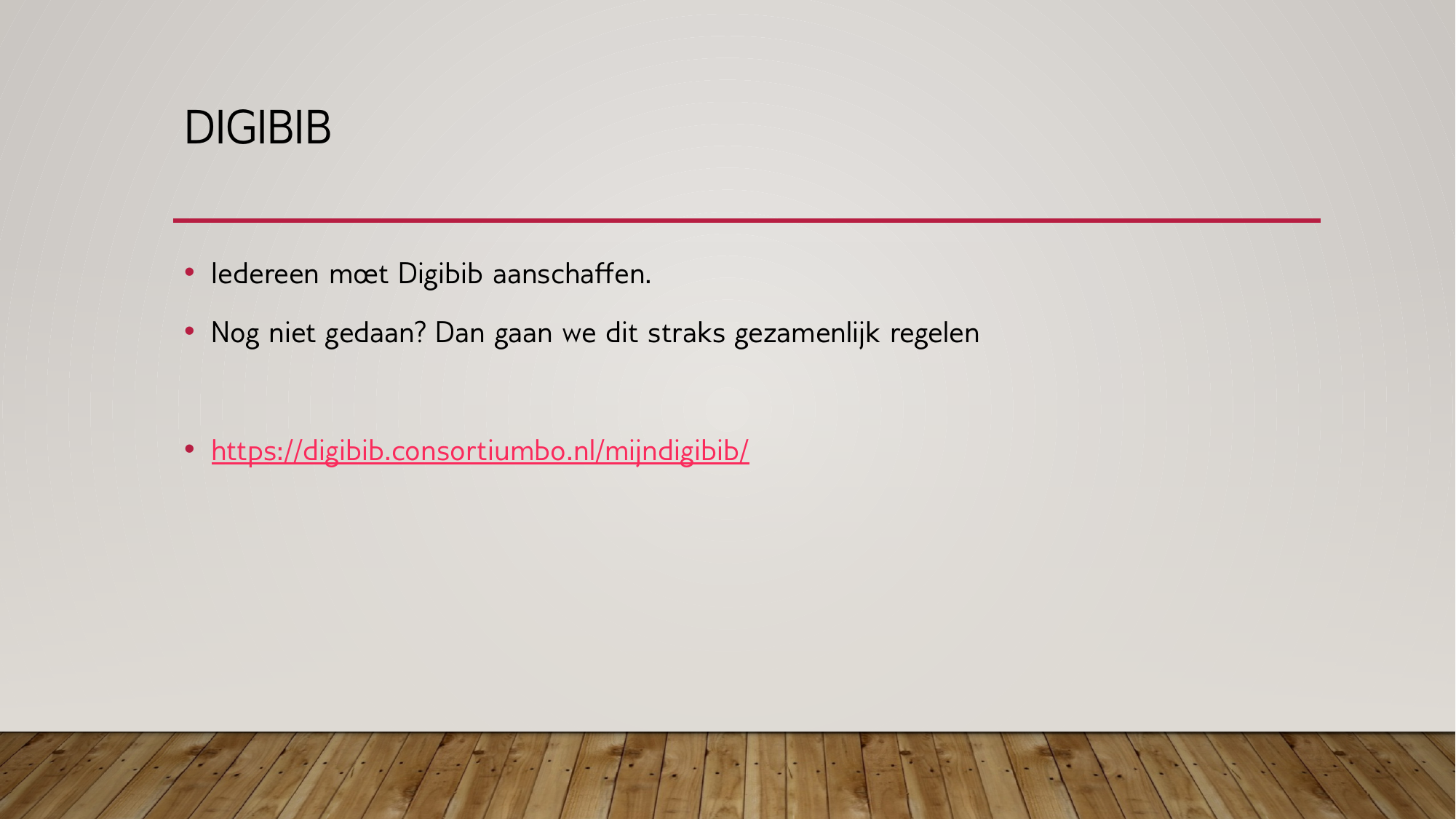

# digibib
Iedereen moet Digibib aanschaffen.
Nog niet gedaan? Dan gaan we dit straks gezamenlijk regelen

https://digibib.consortiumbo.nl/mijndigibib/